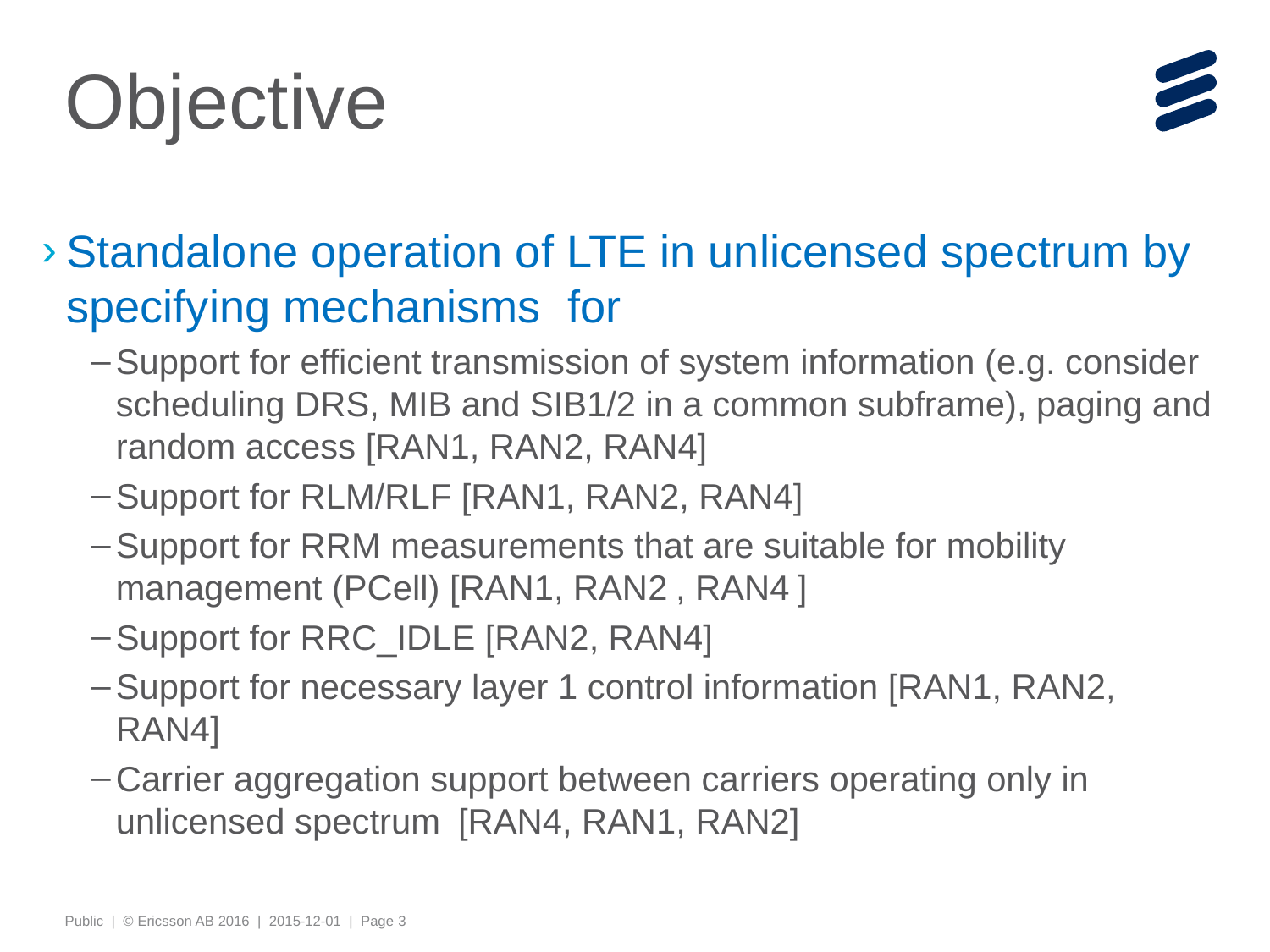

# Objective
Standalone operation of LTE in unlicensed spectrum by specifying mechanisms  for
Support for efficient transmission of system information (e.g. consider scheduling DRS, MIB and SIB1/2 in a common subframe), paging and random access [RAN1, RAN2, RAN4]
Support for RLM/RLF [RAN1, RAN2, RAN4]
Support for RRM measurements that are suitable for mobility management (PCell) [RAN1, RAN2 , RAN4 ]
Support for RRC_IDLE [RAN2, RAN4]
Support for necessary layer 1 control information [RAN1, RAN2, RAN4]
Carrier aggregation support between carriers operating only in unlicensed spectrum  [RAN4, RAN1, RAN2]